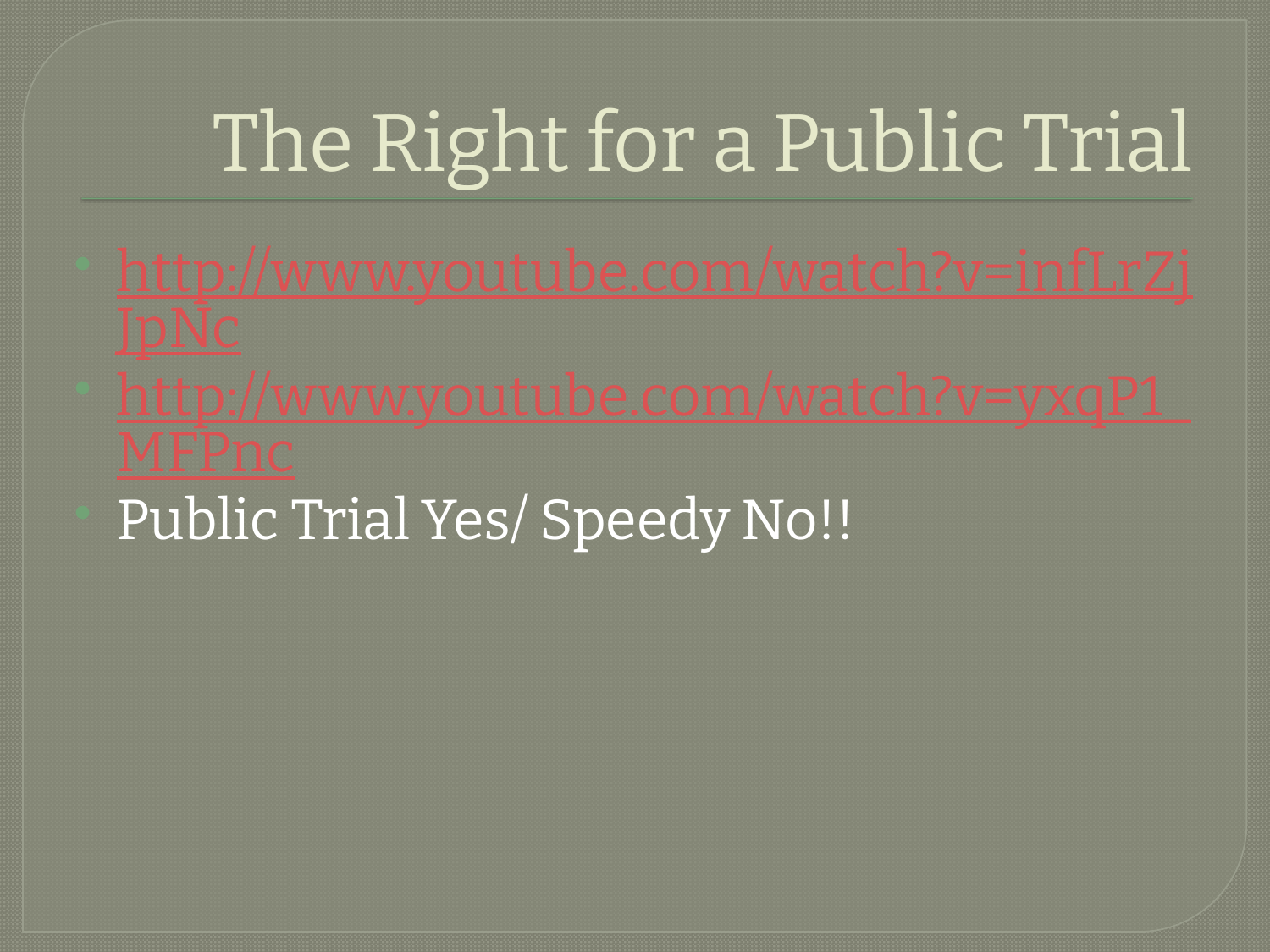

# The Right for a Public Trial
http://www.youtube.com/watch?v=infLrZjJpNc
http://www.youtube.com/watch?v=yxqP1_MFPnc
Public Trial Yes/ Speedy No!!